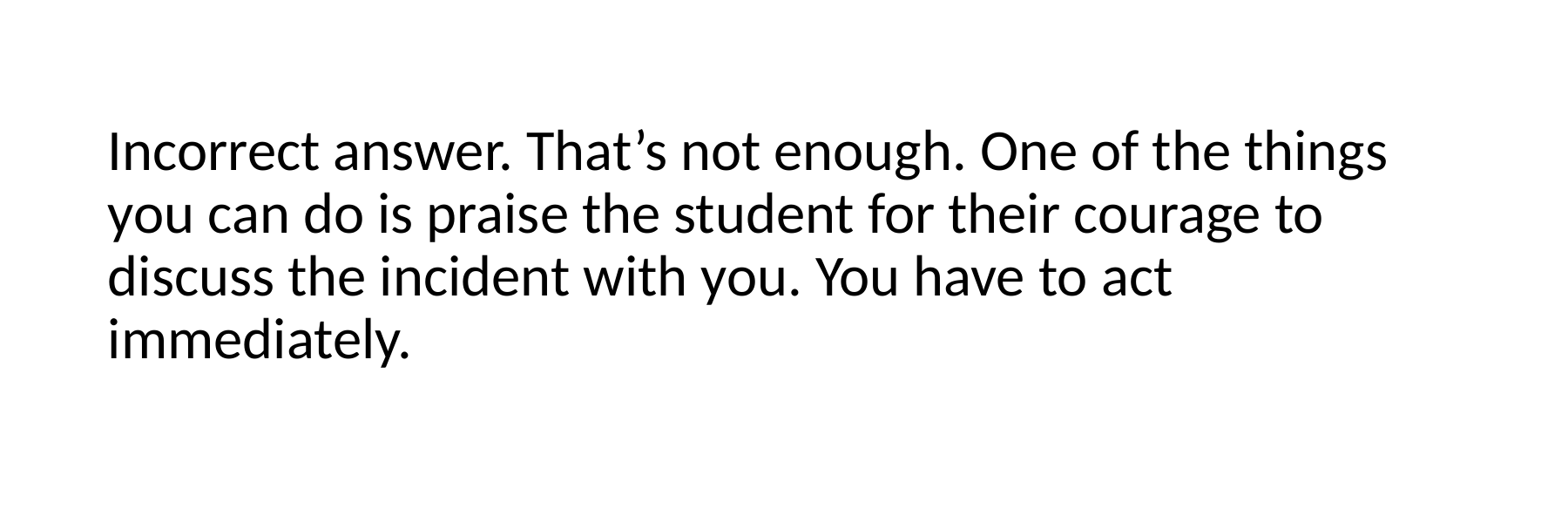

Incorrect answer. That’s not enough. One of the things you can do is praise the student for their courage to discuss the incident with you. You have to act immediately.